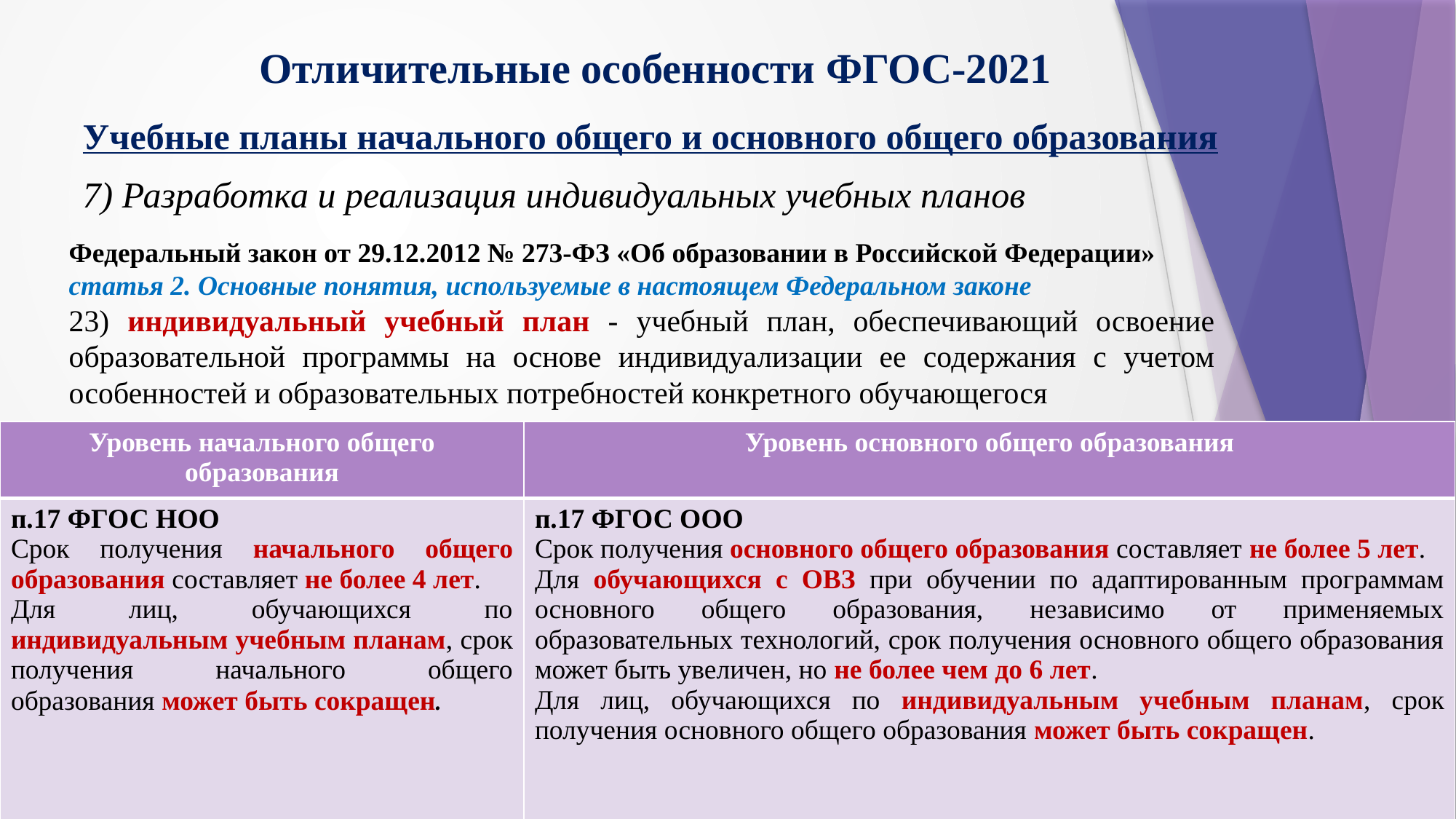

# Отличительные особенности ФГОС-2021
Учебные планы начального общего и основного общего образования
7) Разработка и реализация индивидуальных учебных планов

Федеральный закон от 29.12.2012 № 273-ФЗ «Об образовании в Российской Федерации»
статья 2. Основные понятия, используемые в настоящем Федеральном законе
23) индивидуальный учебный план - учебный план, обеспечивающий освоение образовательной программы на основе индивидуализации ее содержания с учетом особенностей и образовательных потребностей конкретного обучающегося
| Уровень начального общего образования | Уровень основного общего образования |
| --- | --- |
| п.17 ФГОС НОО Срок получения начального общего образования составляет не более 4 лет. Для лиц, обучающихся по индивидуальным учебным планам, срок получения начального общего образования может быть сокращен. | п.17 ФГОС ООО Срок получения основного общего образования составляет не более 5 лет. Для обучающихся с ОВЗ при обучении по адаптированным программам основного общего образования, независимо от применяемых образовательных технологий, срок получения основного общего образования может быть увеличен, но не более чем до 6 лет. Для лиц, обучающихся по индивидуальным учебным планам, срок получения основного общего образования может быть сокращен. |